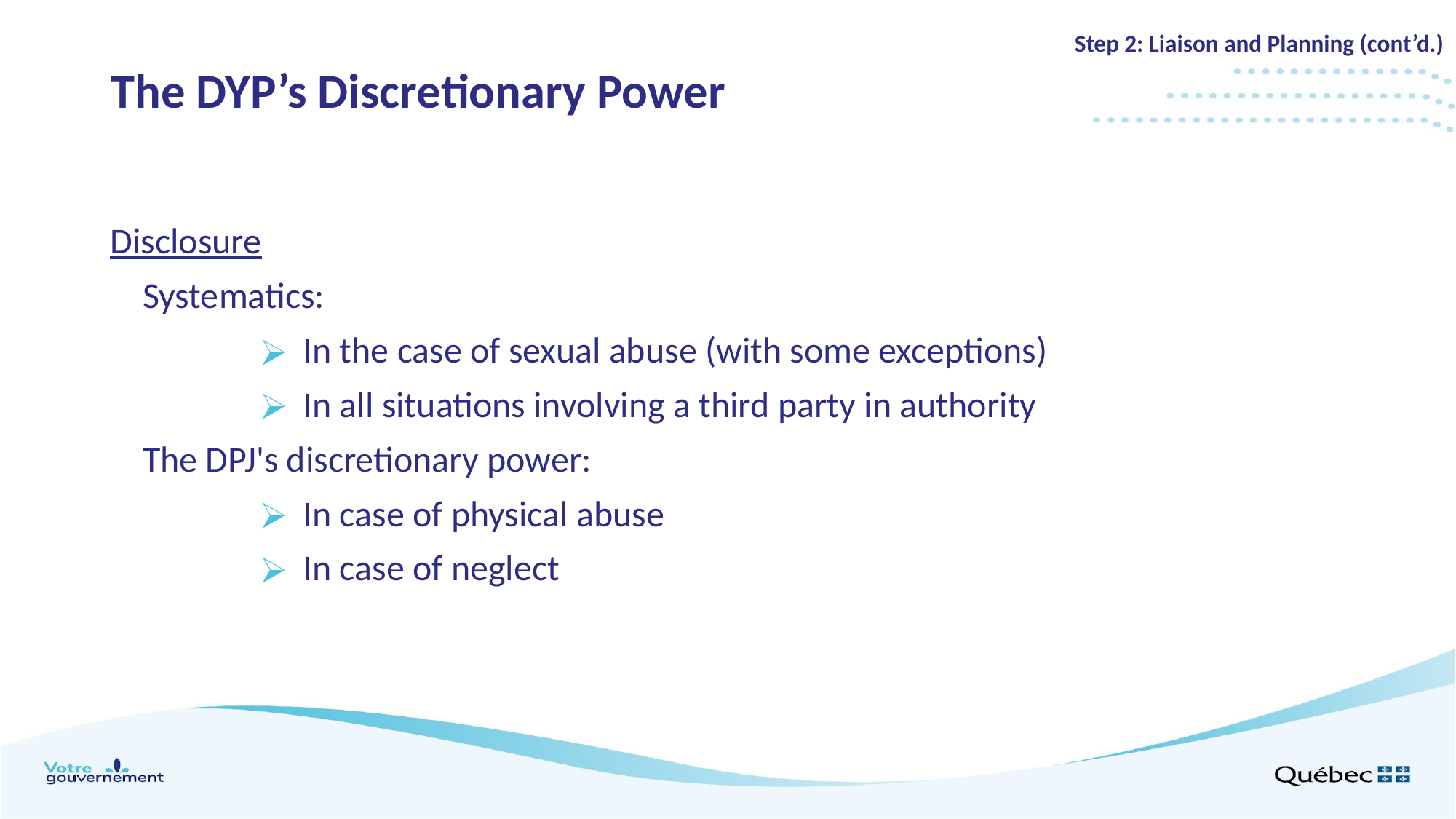

Step 2: Liaison and Planning (cont’d.)
# The DYP’s Discretionary Power

Disclosure
Systematics:
In the case of sexual abuse (with some exceptions)
In all situations involving a third party in authority
The DPJ's discretionary power:
In case of physical abuse
In case of neglect